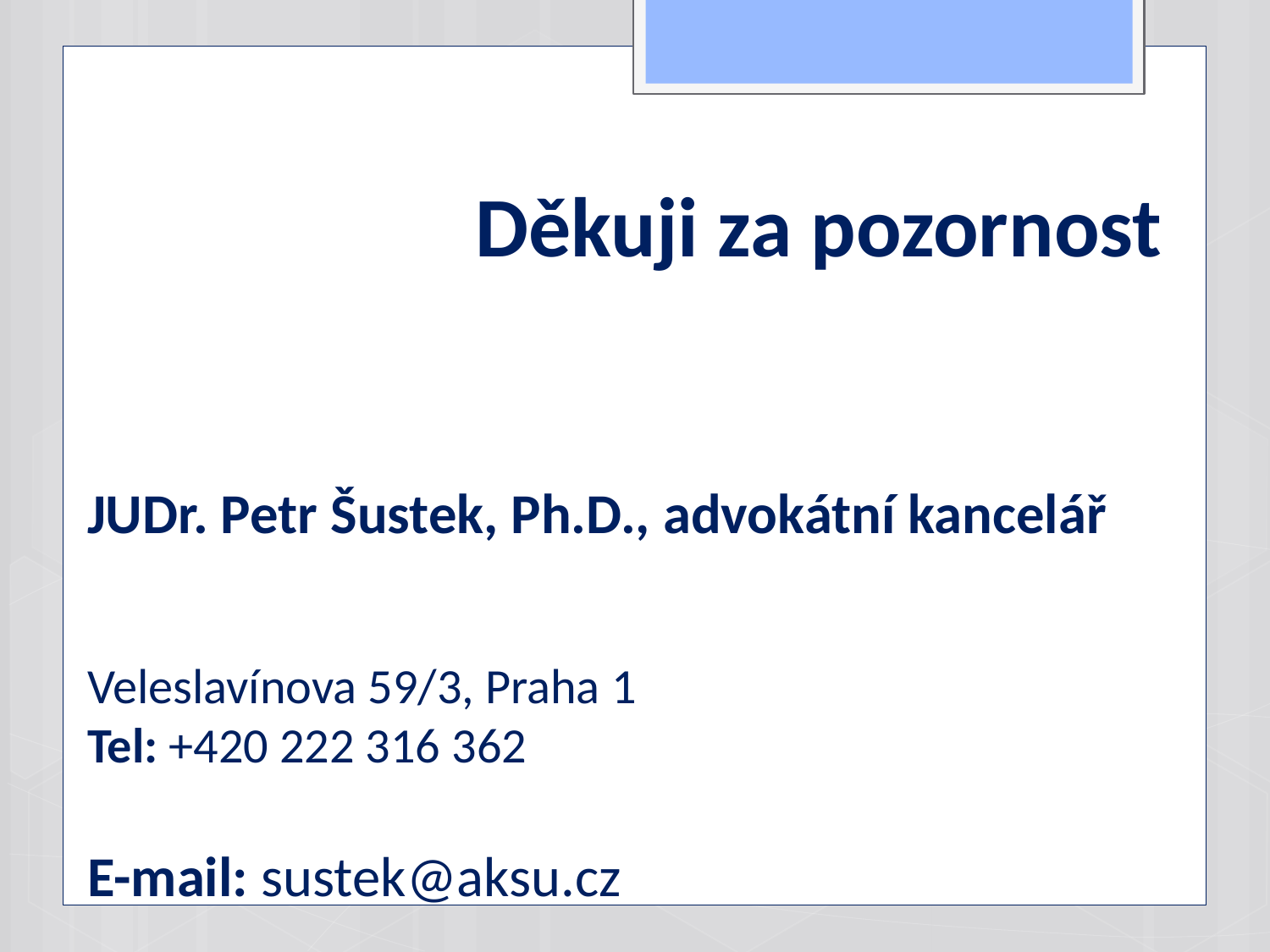

Děkuji za pozornost

JUDr. Petr Šustek, Ph.D., advokátní kancelář

Veleslavínova 59/3, Praha 1
Tel: +420 222 316 362

E-mail: sustek@aksu.cz